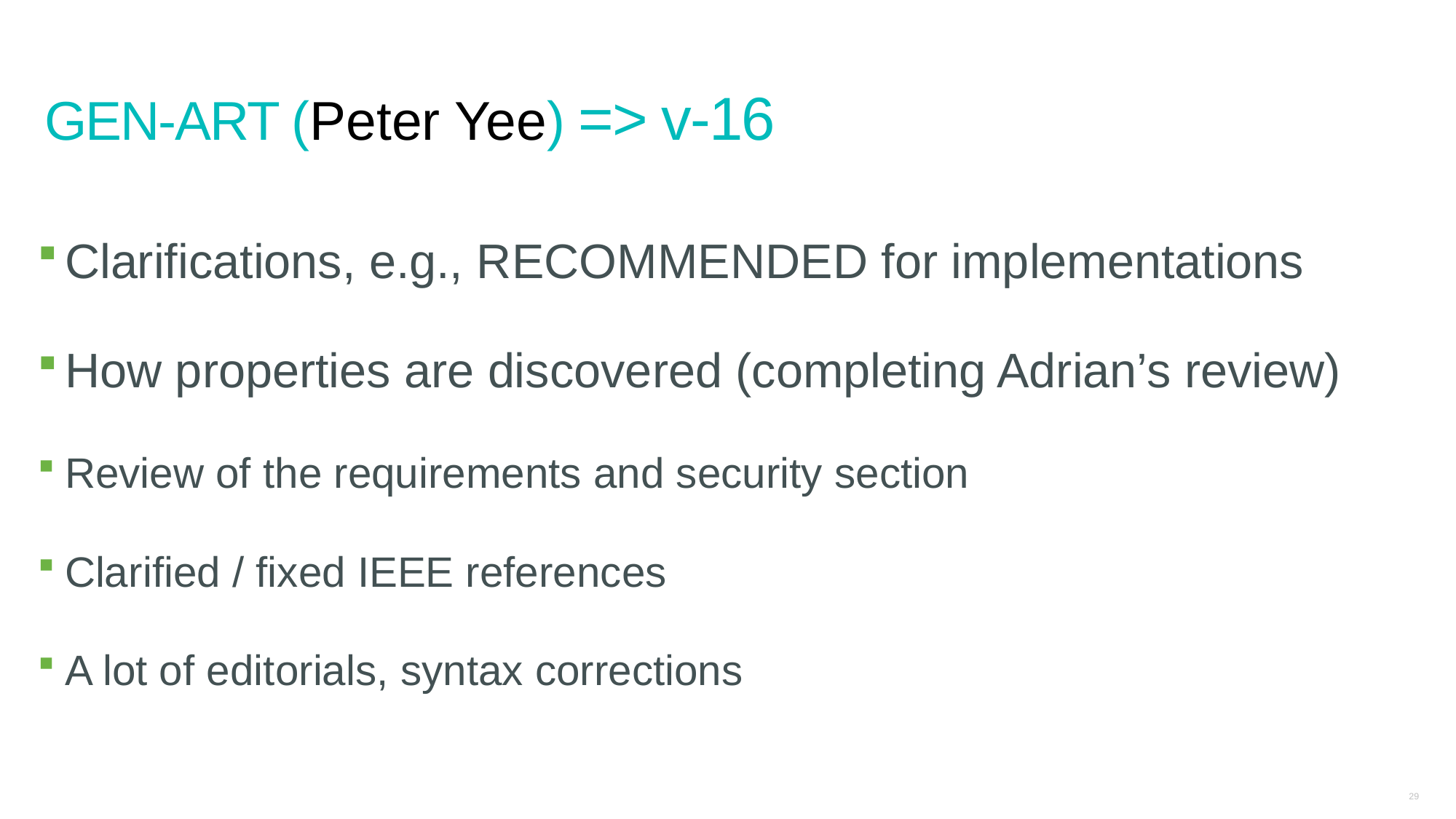

# GEN-ART (Peter Yee) => v-16
Clarifications, e.g., RECOMMENDED for implementations
How properties are discovered (completing Adrian’s review)
Review of the requirements and security section
Clarified / fixed IEEE references
A lot of editorials, syntax corrections